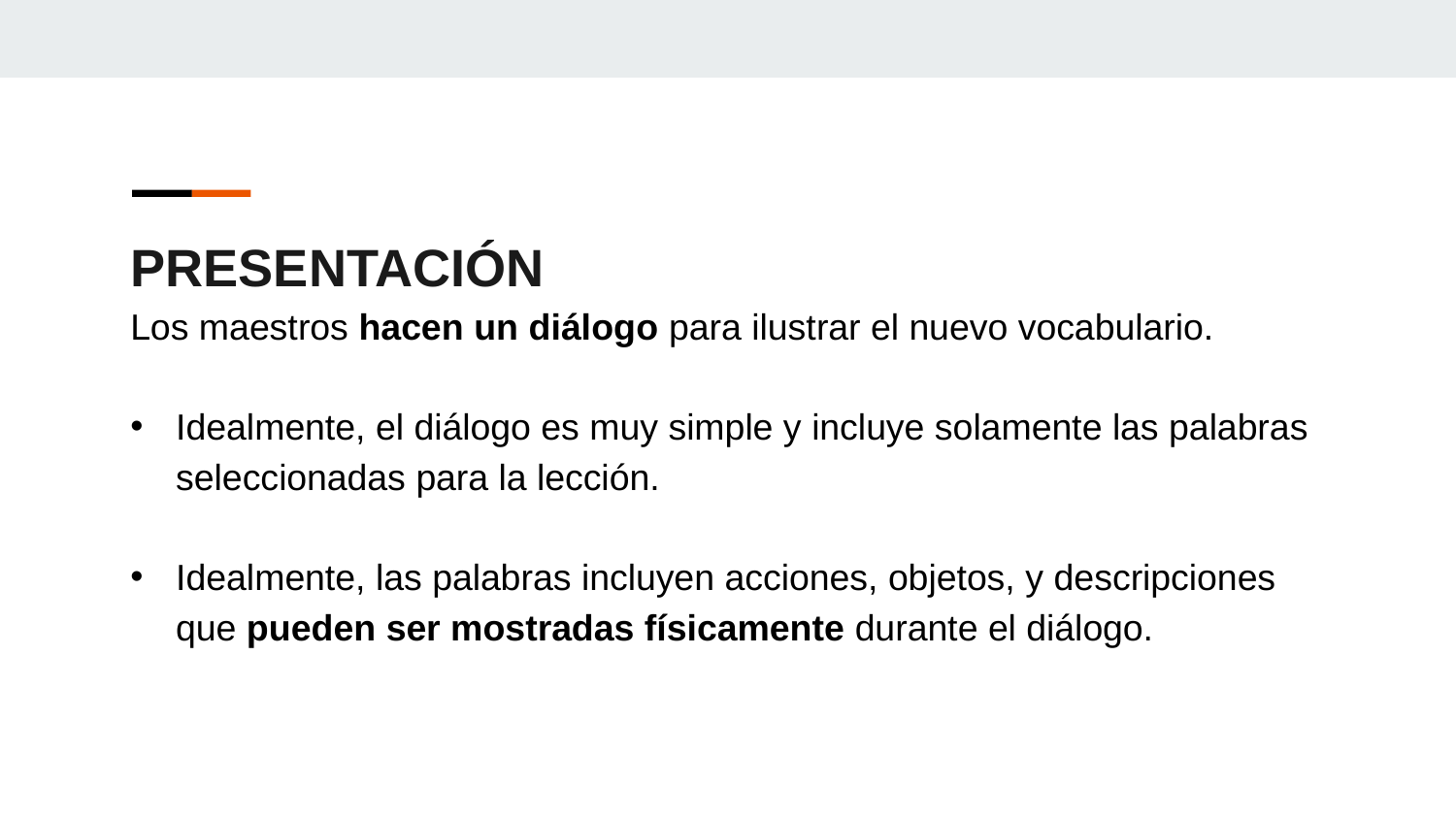

PRESENTACIÓN
Los maestros hacen un diálogo para ilustrar el nuevo vocabulario.

Idealmente, el diálogo es muy simple y incluye solamente las palabras seleccionadas para la lección.

Idealmente, las palabras incluyen acciones, objetos, y descripciones que pueden ser mostradas físicamente durante el diálogo.